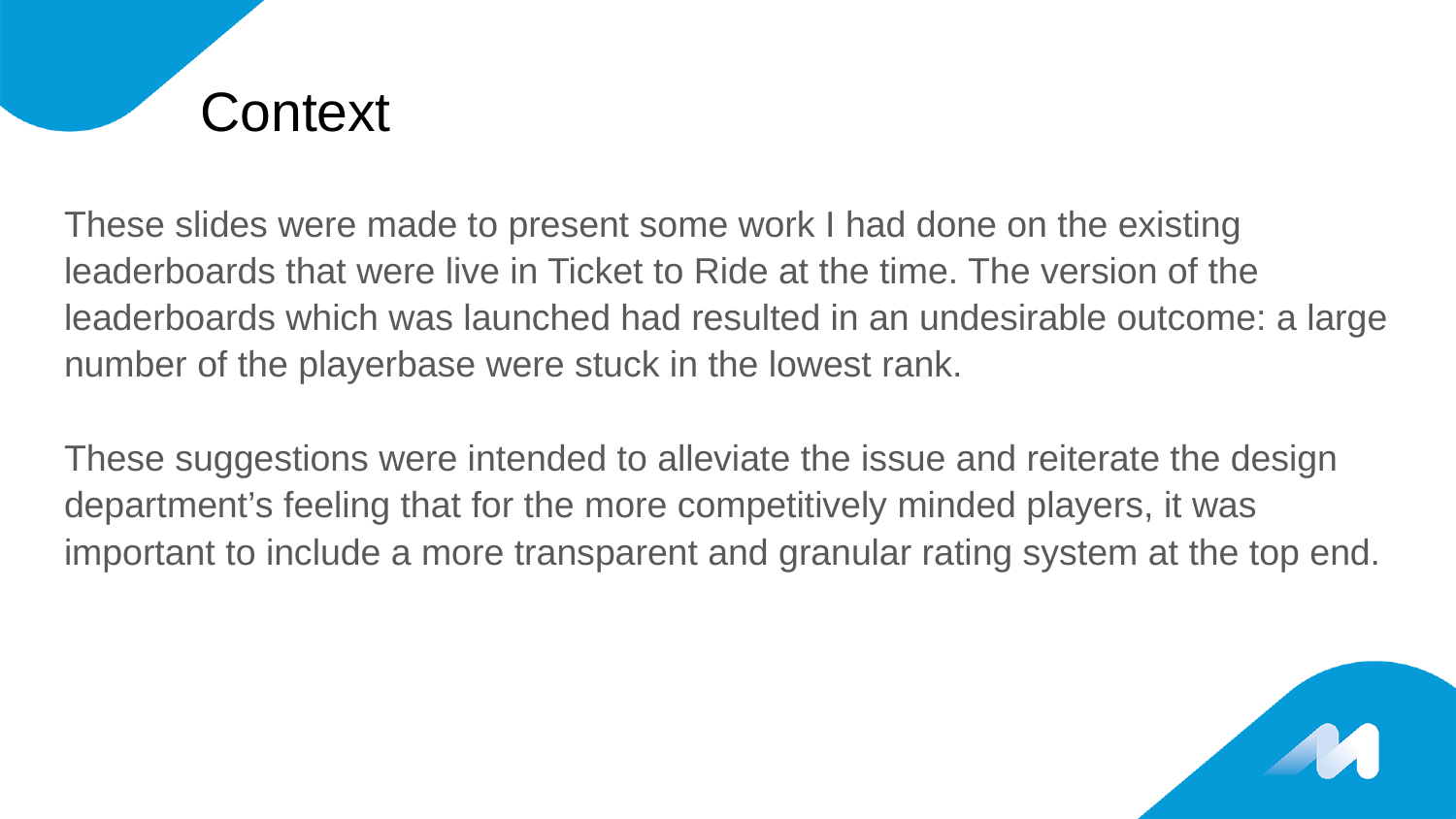

# Context
These slides were made to present some work I had done on the existing leaderboards that were live in Ticket to Ride at the time. The version of the leaderboards which was launched had resulted in an undesirable outcome: a large number of the playerbase were stuck in the lowest rank.

These suggestions were intended to alleviate the issue and reiterate the design department’s feeling that for the more competitively minded players, it was important to include a more transparent and granular rating system at the top end.